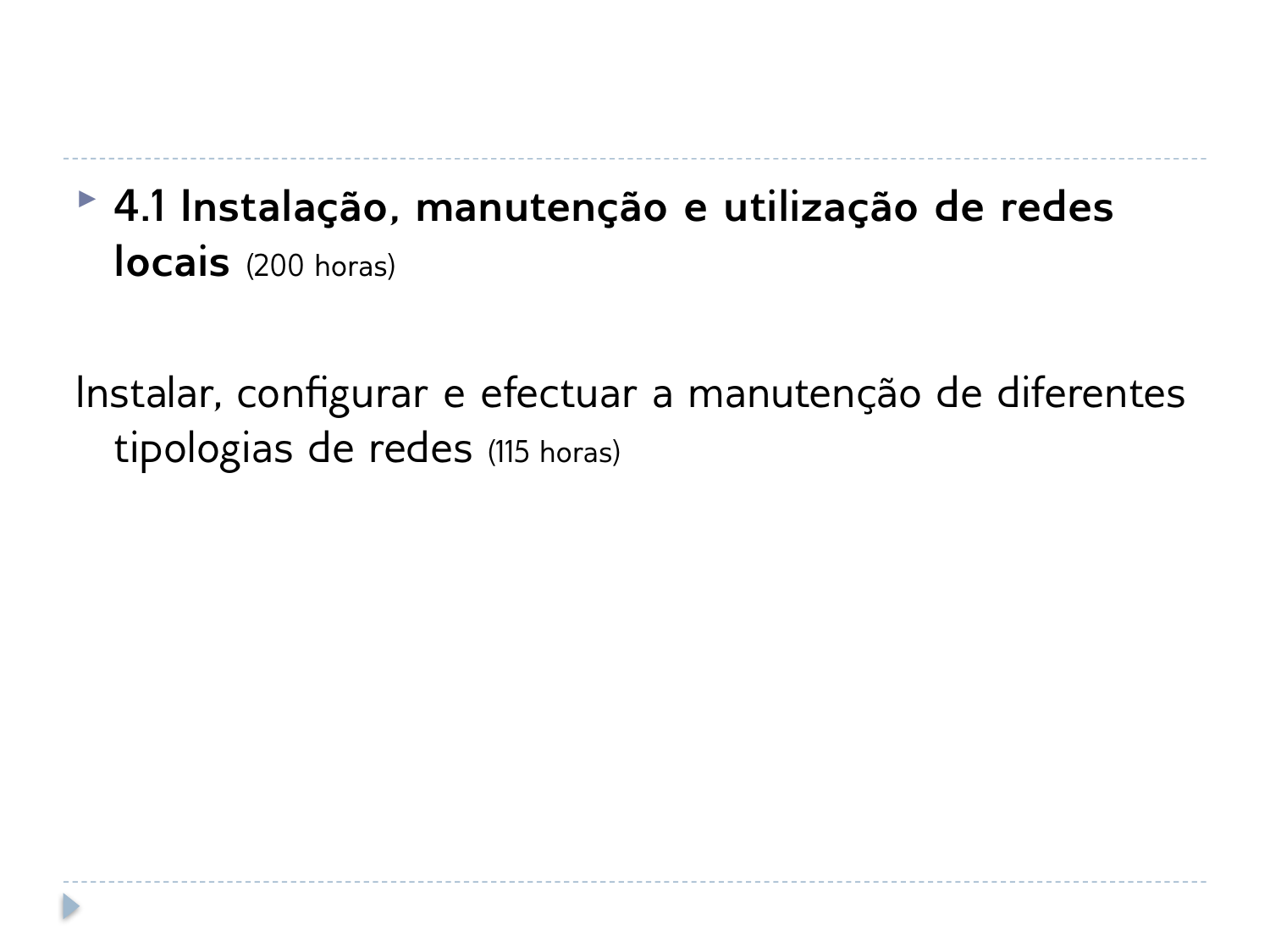

#
4.1 Instalação, manutenção e utilização de redes locais (200 horas)

Instalar, configurar e efectuar a manutenção de diferentes tipologias de redes (115 horas)